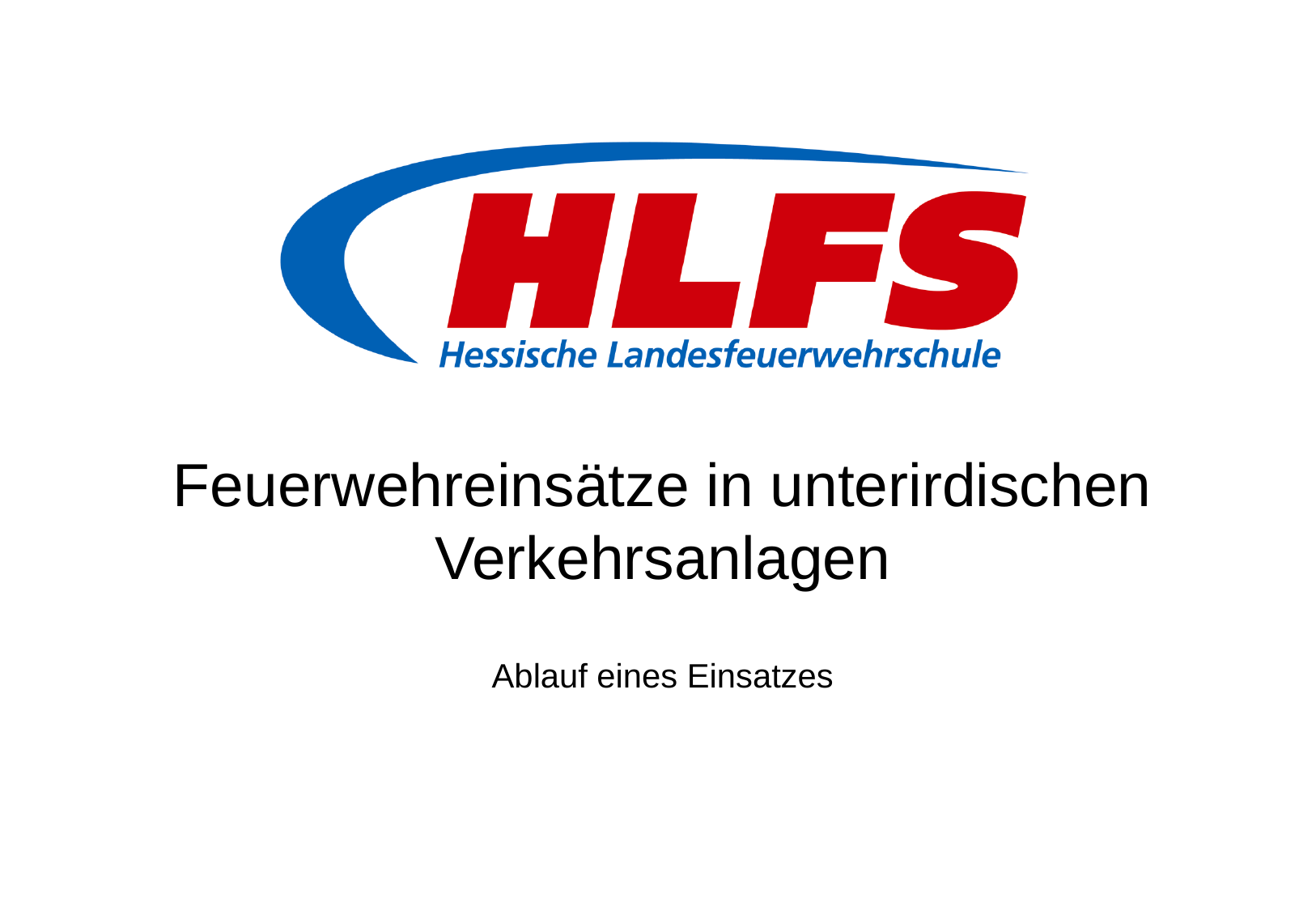

# Feuerwehreinsätze in unterirdischen Verkehrsanlagen
Ablauf eines Einsatzes